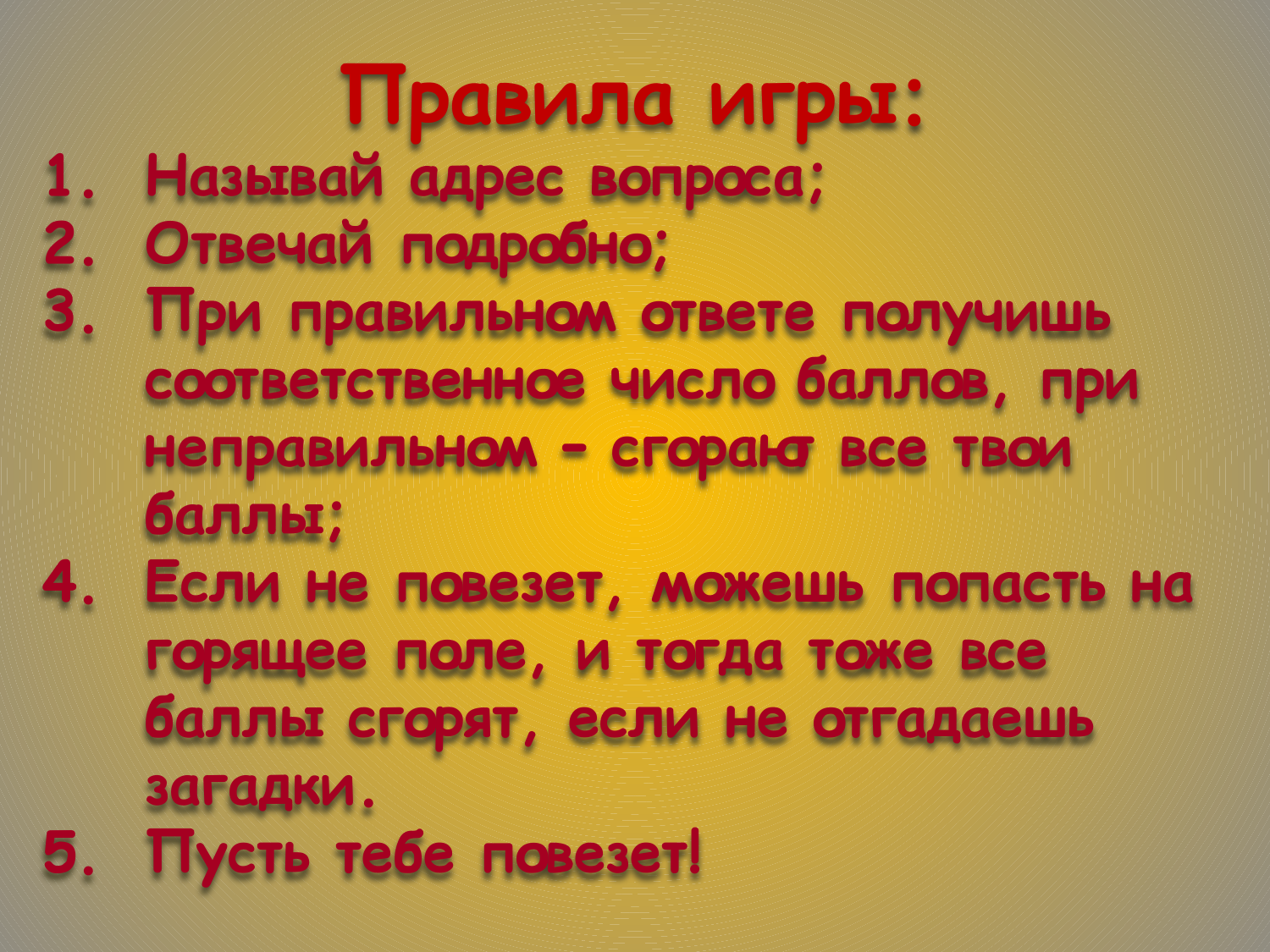

Правила игры:
Называй адрес вопроса;
Отвечай подробно;
При правильном ответе получишь соответственное число баллов, при неправильном – сгорают все твои баллы;
Если не повезет, можешь попасть на горящее поле, и тогда тоже все баллы сгорят, если не отгадаешь загадки.
Пусть тебе повезет!